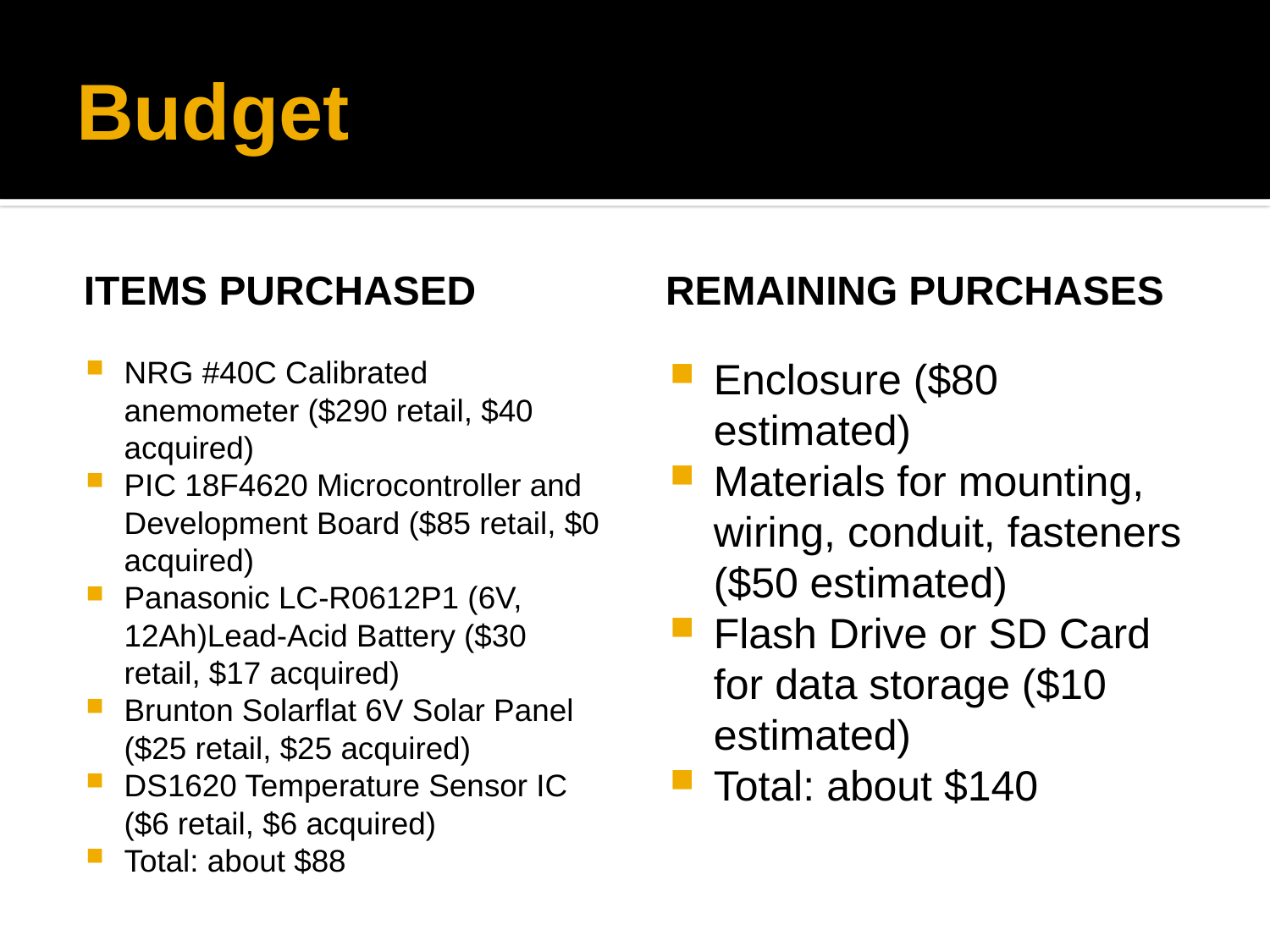

# Budget
Items Purchased
Remaining Purchases
NRG #40C Calibrated anemometer ($290 retail, $40 acquired)
PIC 18F4620 Microcontroller and Development Board ($85 retail, $0 acquired)
Panasonic LC-R0612P1 (6V, 12Ah)Lead-Acid Battery ($30 retail, $17 acquired)
Brunton Solarflat 6V Solar Panel ($25 retail, $25 acquired)
DS1620 Temperature Sensor IC ($6 retail, $6 acquired)
Total: about $88
Enclosure ($80 estimated)
Materials for mounting, wiring, conduit, fasteners ($50 estimated)
Flash Drive or SD Card for data storage ($10 estimated)
Total: about $140